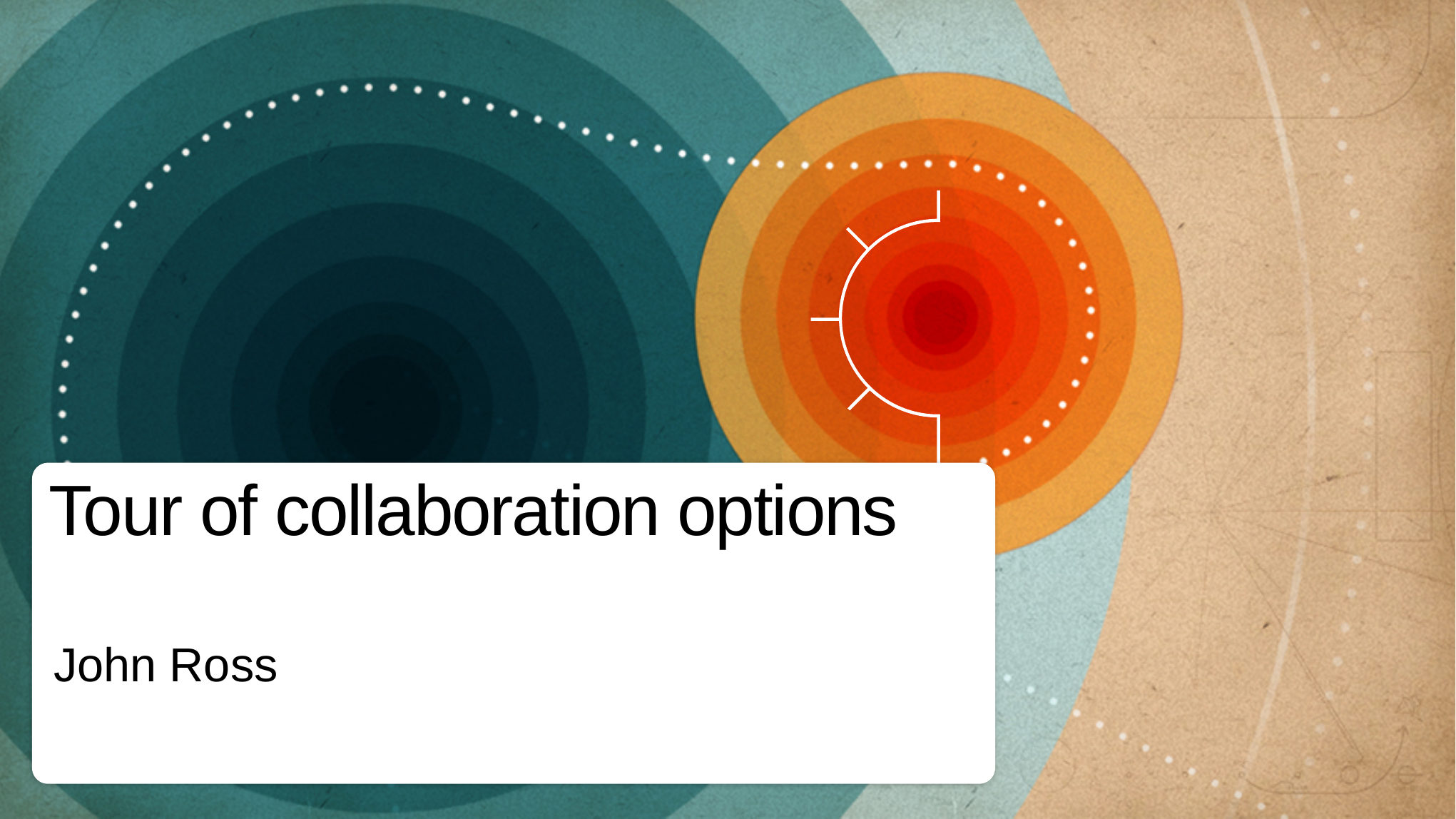

# Tour of collaboration options
John Ross